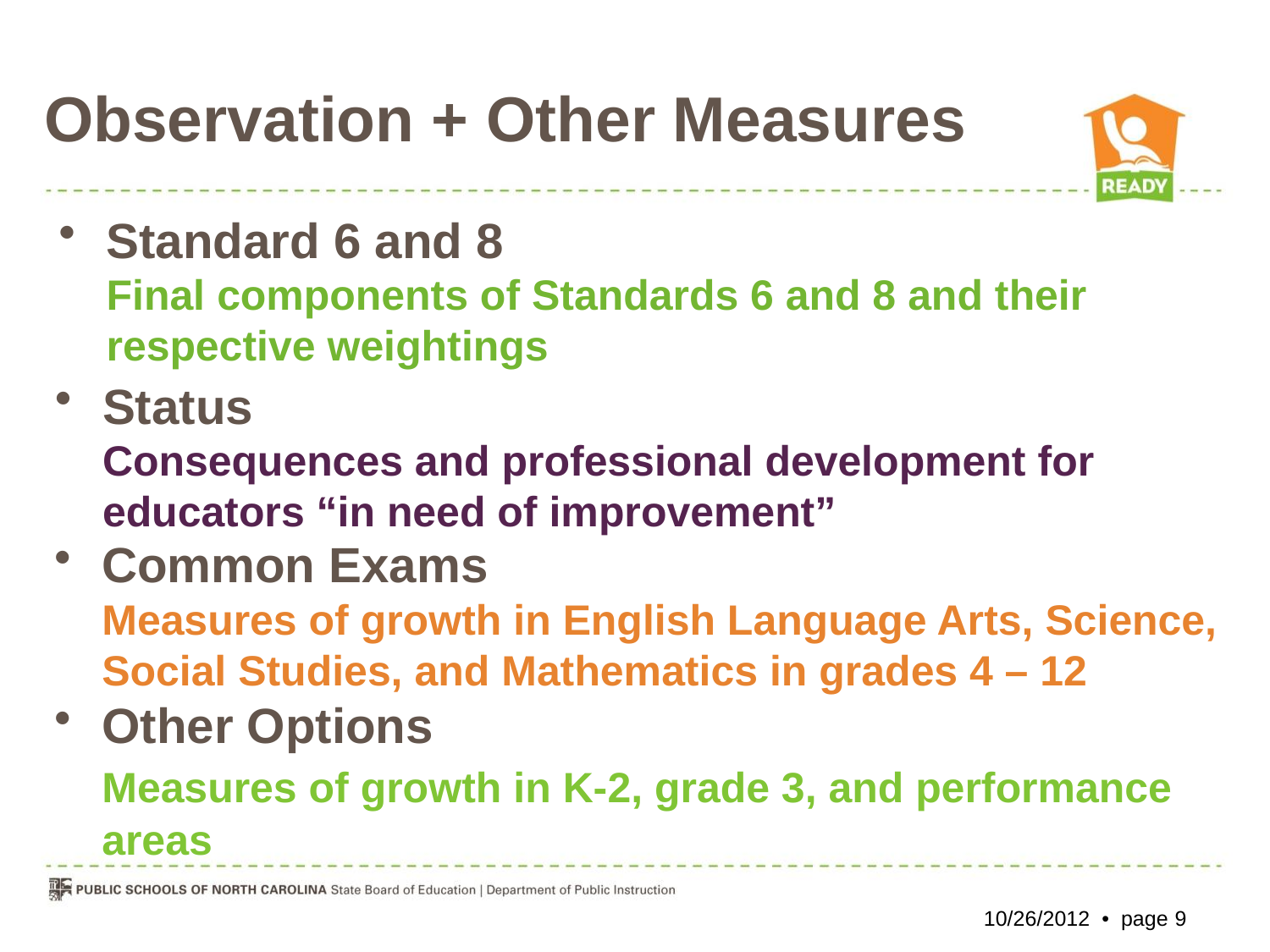

Observation + Other Measures
Standard 6 and 8
Final components of Standards 6 and 8 and their respective weightings
Status
Consequences and professional development for educators “in need of improvement”

Common Exams
Measures of growth in English Language Arts, Science, Social Studies, and Mathematics in grades 4 – 12
Other Options
	Measures of growth in K-2, grade 3, and performance areas

10/26/2012  •  page 9